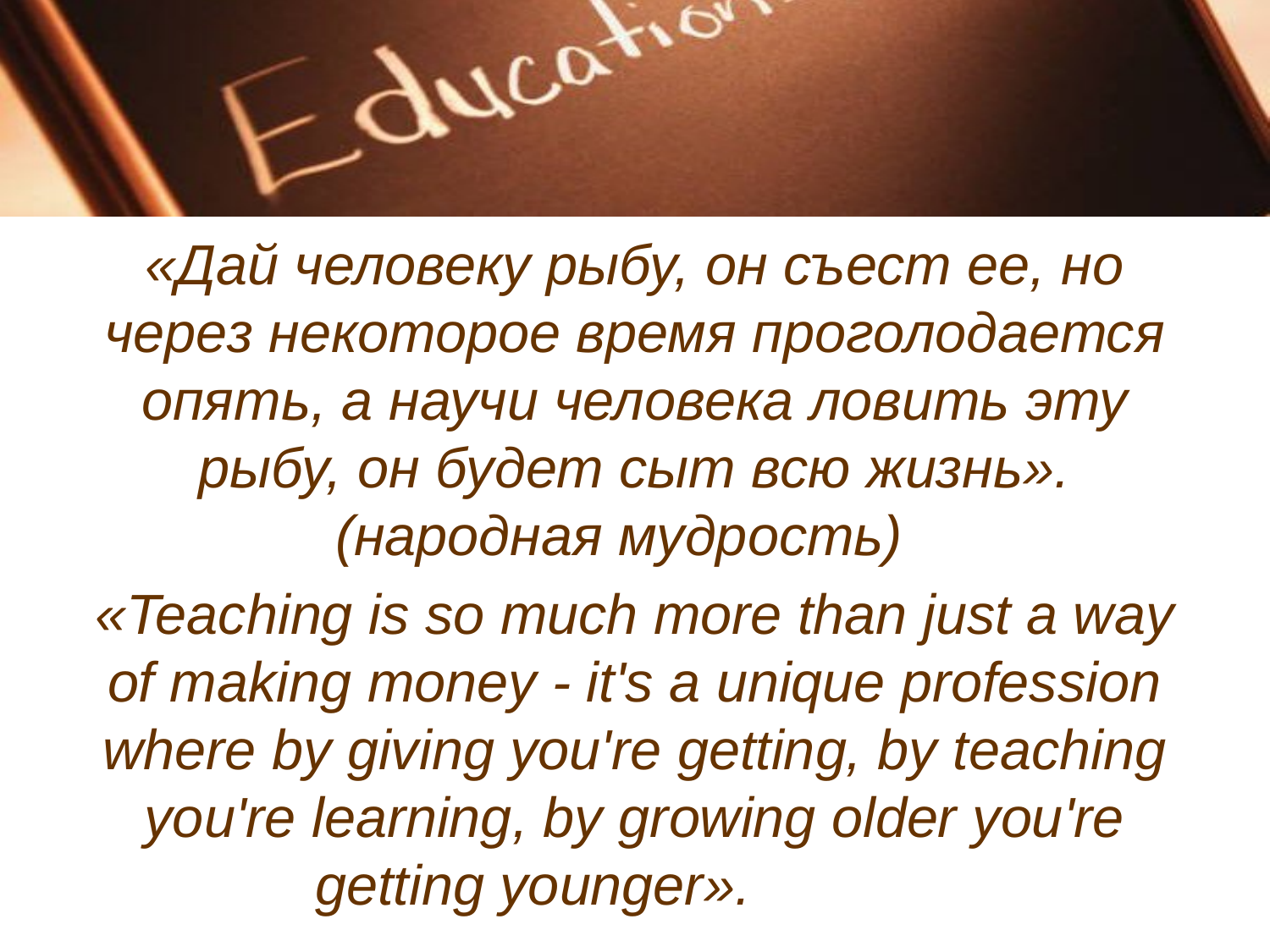

«Дай человеку рыбу, он съест ее, но через некоторое время проголодается опять, а научи человека ловить эту рыбу, он будет сыт всю жизнь».(народная мудрость)
«Teaching is so much more than just a way of making money - it's a unique profession where by giving you're getting, by teaching you're learning, by growing older you're getting younger».